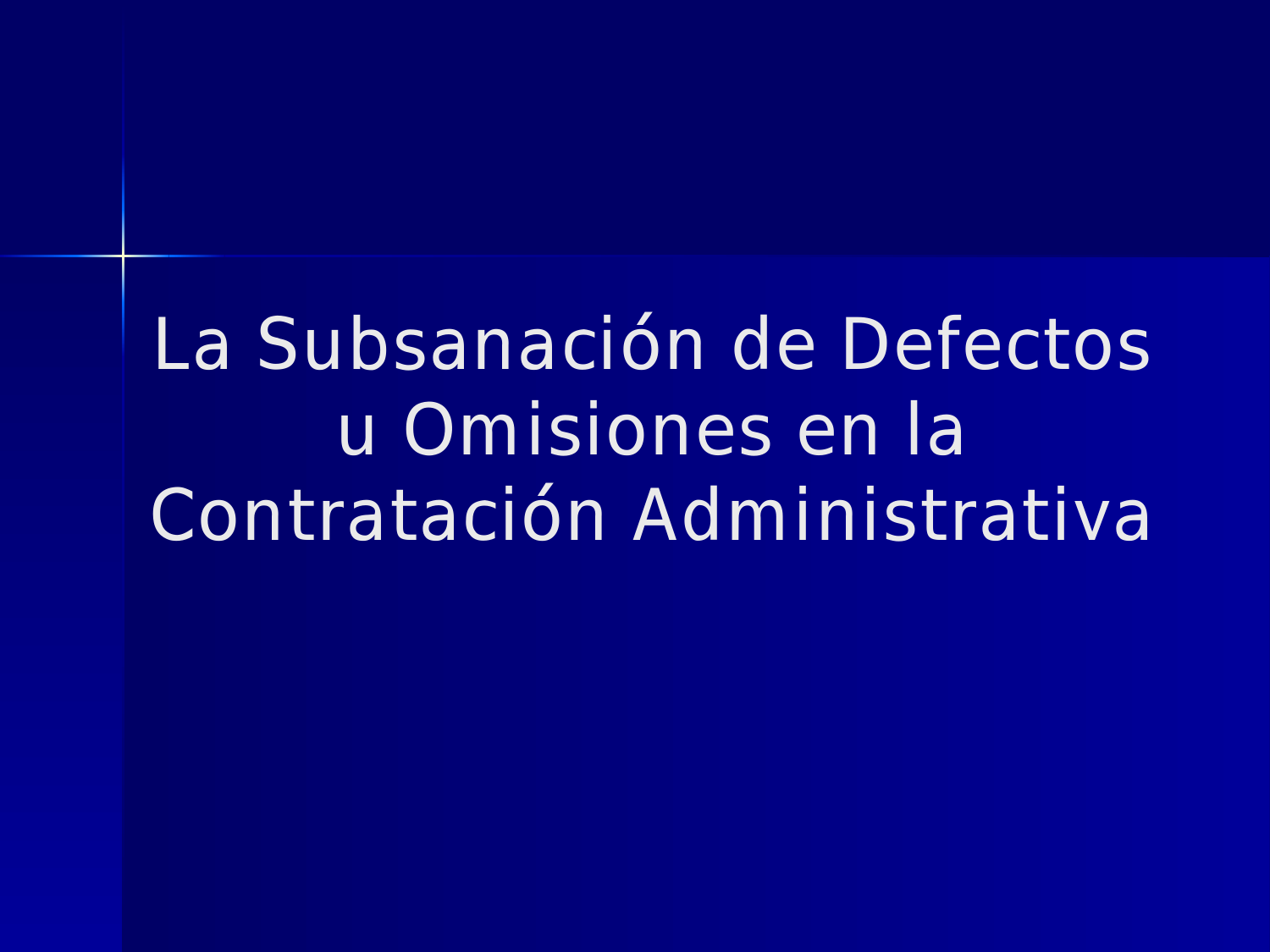

# La Subsanación de Defectos u Omisiones en la Contratación Administrativa